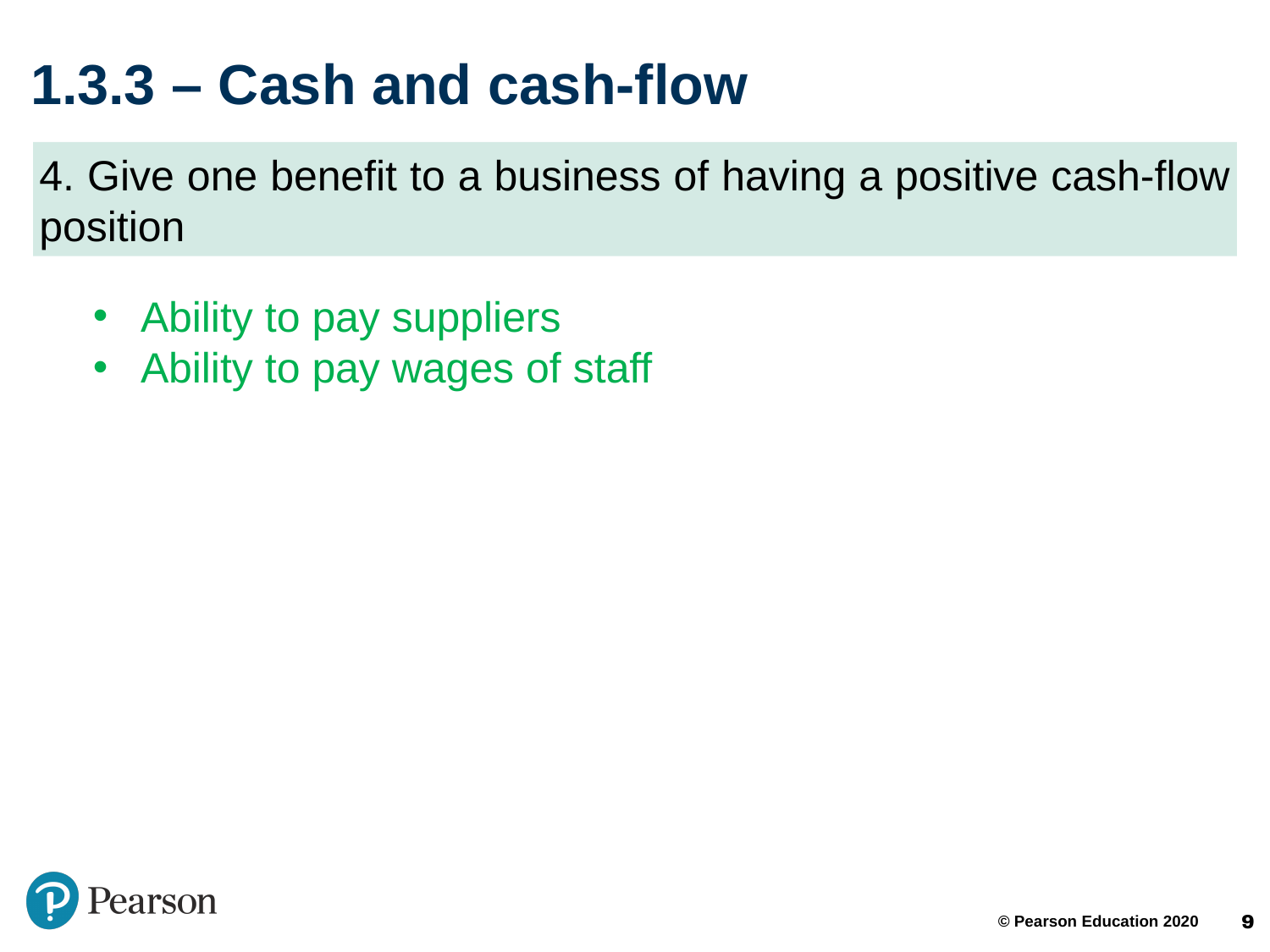

# 1.3.3 – Cash and cash-flow
4. Give one benefit to a business of having a positive cash-flow position
Ability to pay suppliers
Ability to pay wages of staff

9